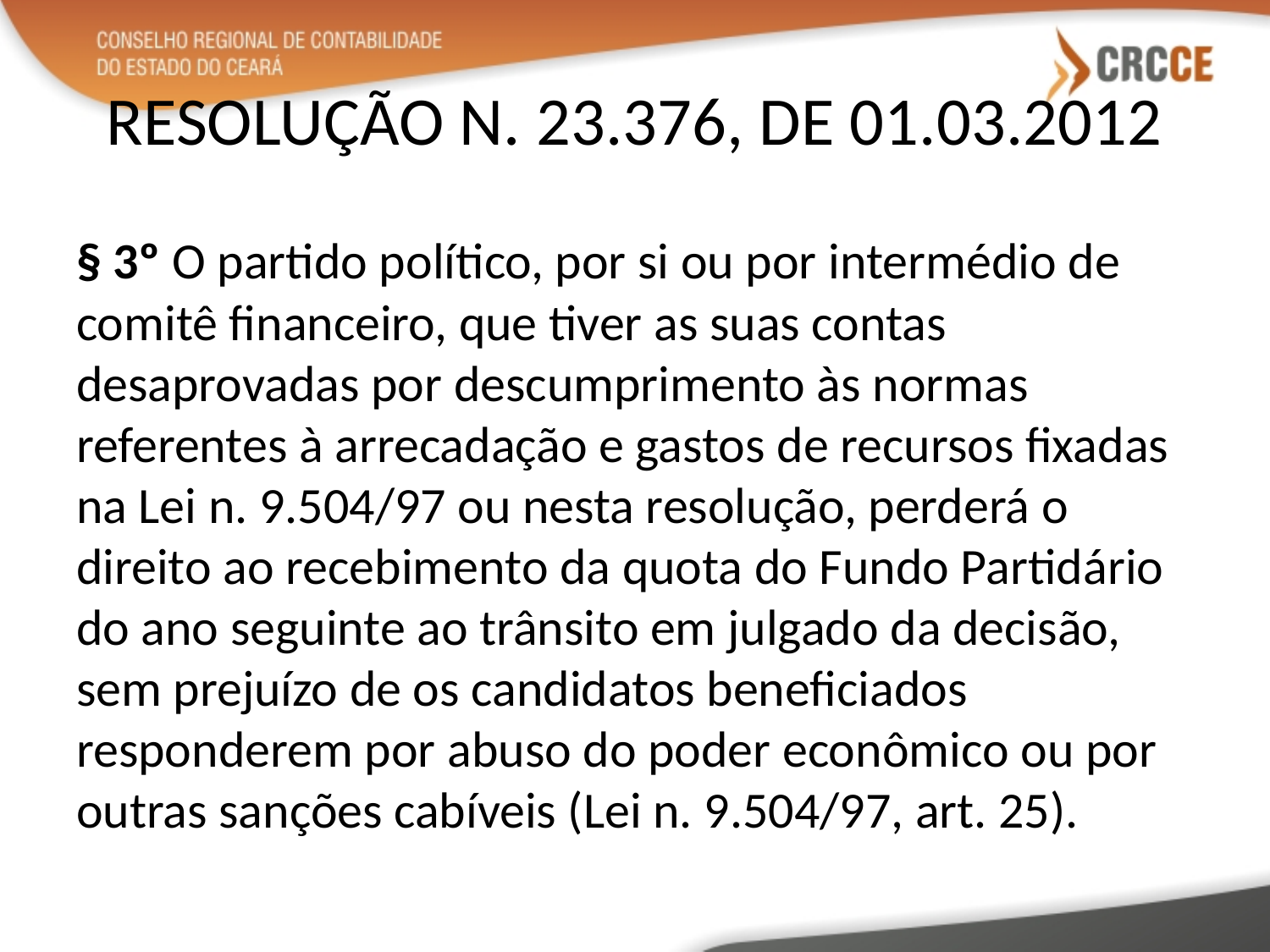

# RESOLUÇÃO N. 23.376, DE 01.03.2012
§ 3º O partido político, por si ou por intermédio de comitê financeiro, que tiver as suas contas desaprovadas por descumprimento às normas referentes à arrecadação e gastos de recursos fixadas na Lei n. 9.504/97 ou nesta resolução, perderá o direito ao recebimento da quota do Fundo Partidário do ano seguinte ao trânsito em julgado da decisão, sem prejuízo de os candidatos beneficiados responderem por abuso do poder econômico ou por outras sanções cabíveis (Lei n. 9.504/97, art. 25).